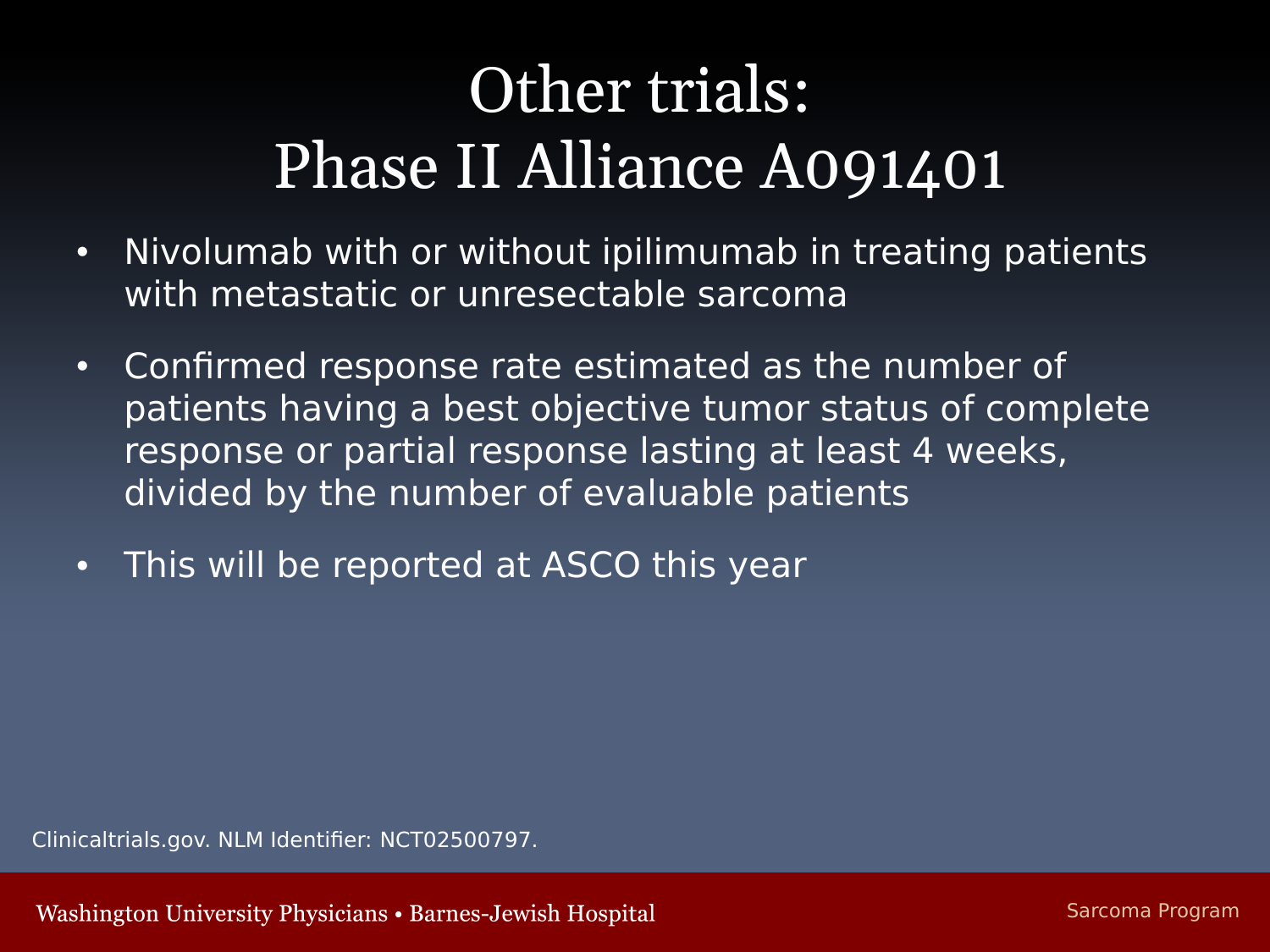

# Other trials: Phase II Alliance A091401
Nivolumab with or without ipilimumab in treating patients with metastatic or unresectable sarcoma
Confirmed response rate estimated as the number of patients having a best objective tumor status of complete response or partial response lasting at least 4 weeks, divided by the number of evaluable patients
This will be reported at ASCO this year

Clinicaltrials.gov. NLM Identifier: NCT02500797.